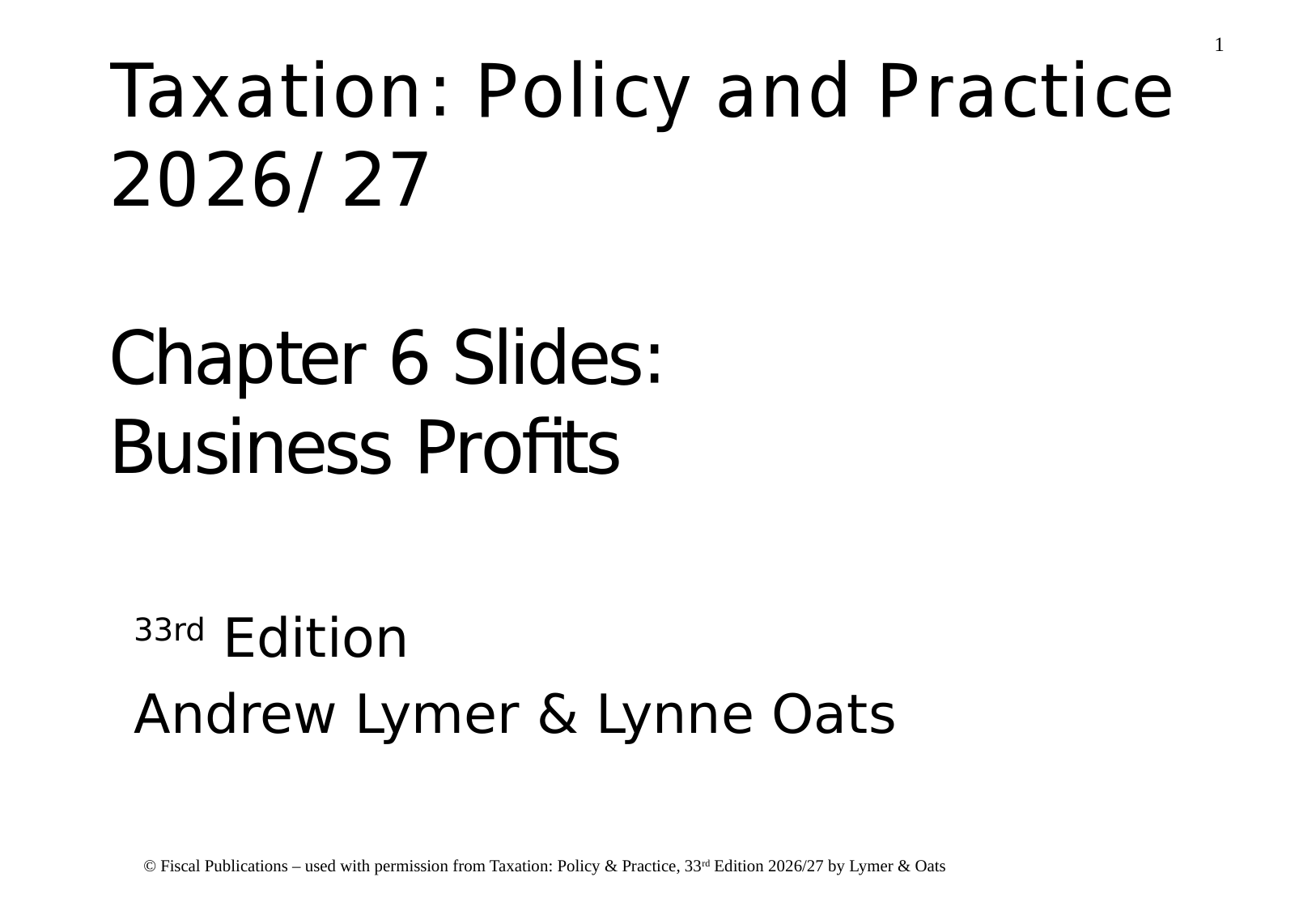

# Taxation: Policy and Practice 2026/27 Chapter 6 Slides: Business Profits
33rd Edition
Andrew Lymer & Lynne Oats